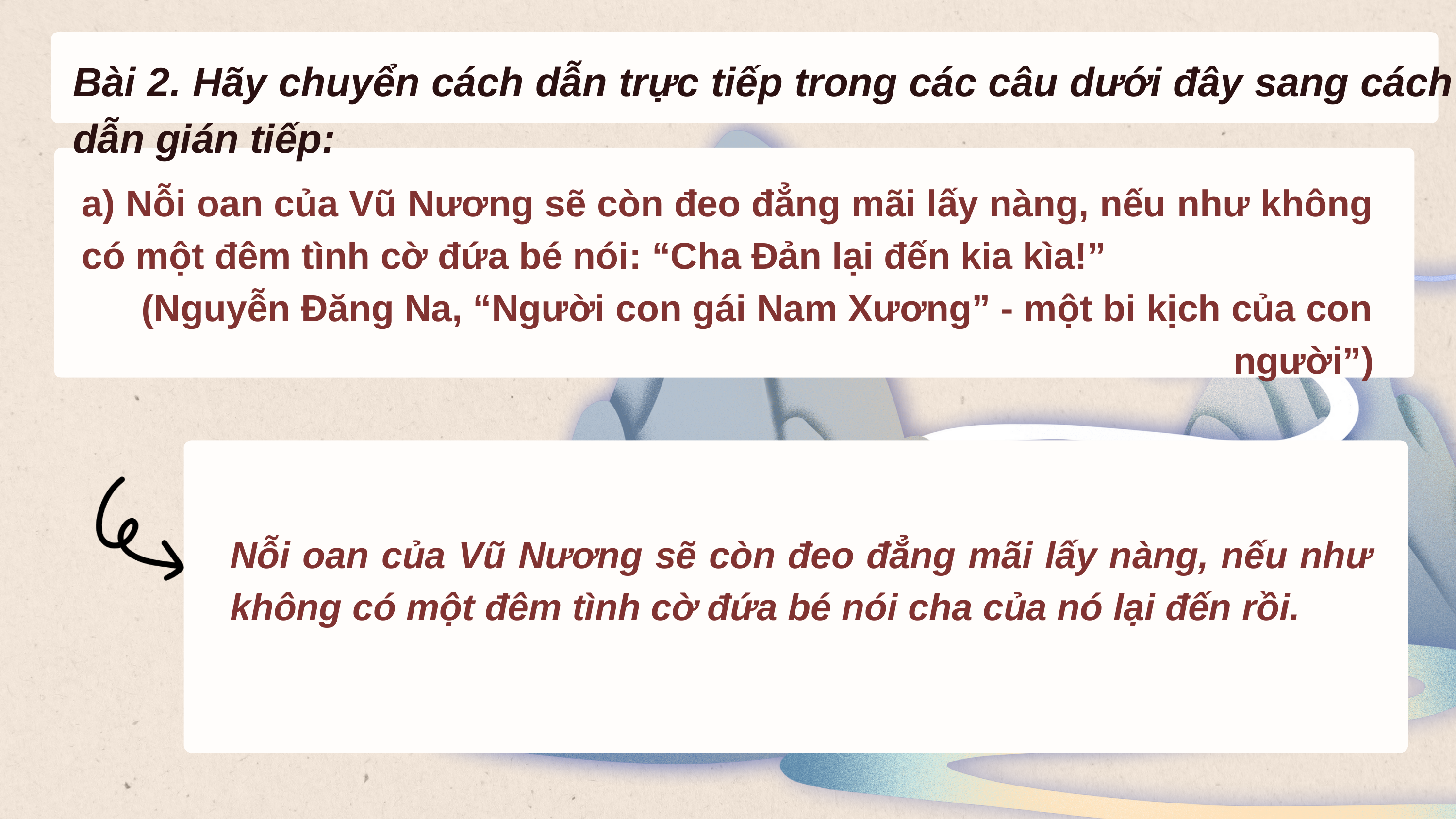

Bài 2. Hãy chuyển cách dẫn trực tiếp trong các câu dưới đây sang cách dẫn gián tiếp:

a) Nỗi oan của Vũ Nương sẽ còn đeo đẳng mãi lấy nàng, nếu như không có một đêm tình cờ đứa bé nói: “Cha Đản lại đến kia kìa!”
(Nguyễn Đăng Na, “Người con gái Nam Xương” - một bi kịch của con người”)

Nỗi oan của Vũ Nương sẽ còn đeo đẳng mãi lấy nàng, nếu như không có một đêm tình cờ đứa bé nói cha của nó lại đến rồi.